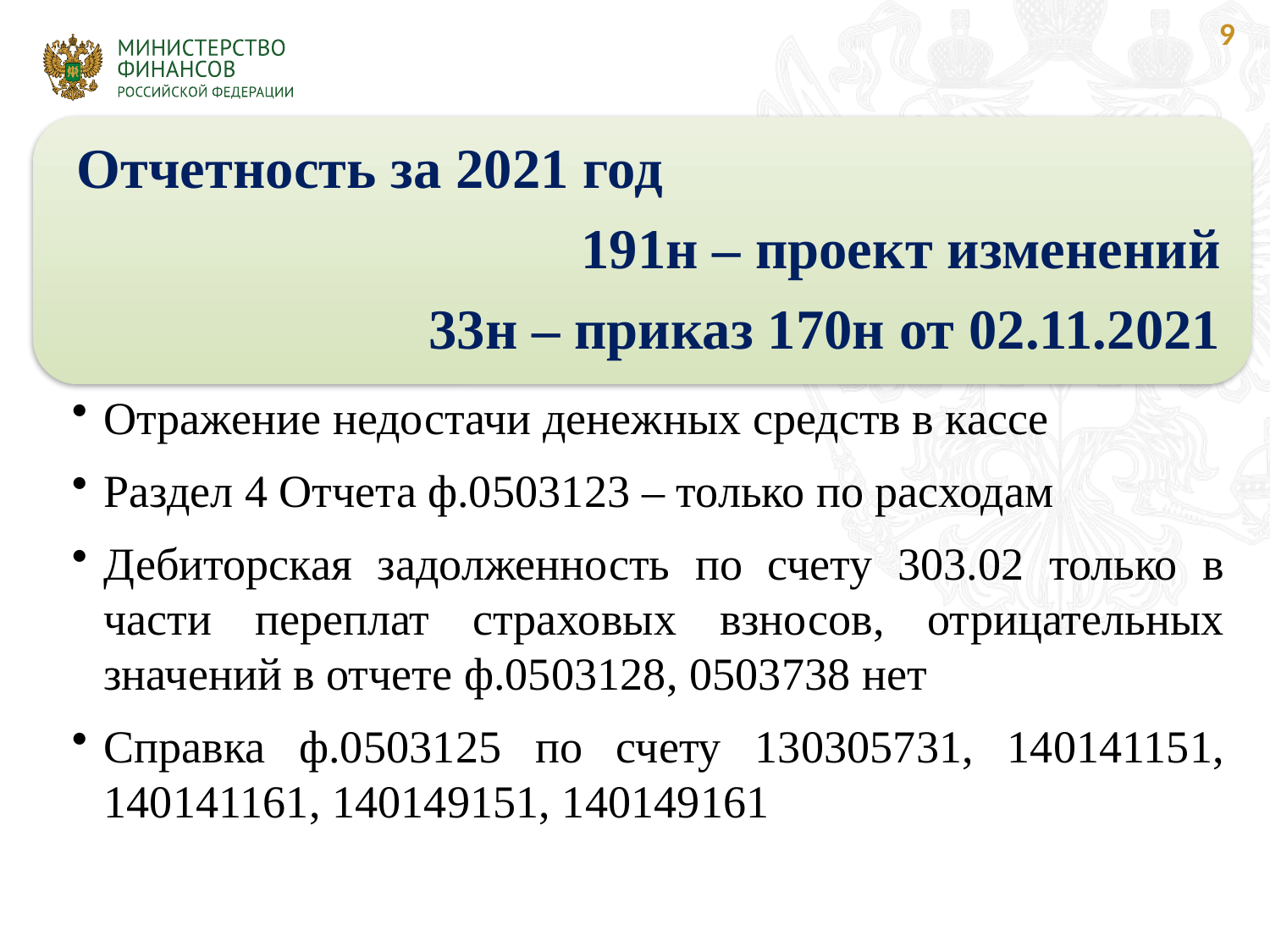

9
Отчетность за 2021 год
191н – проект изменений
33н – приказ 170н от 02.11.2021
Отражение недостачи денежных средств в кассе
Раздел 4 Отчета ф.0503123 – только по расходам
Дебиторская задолженность по счету 303.02 только в части переплат страховых взносов, отрицательных значений в отчете ф.0503128, 0503738 нет
Справка ф.0503125 по счету 130305731, 140141151, 140141161, 140149151, 140149161